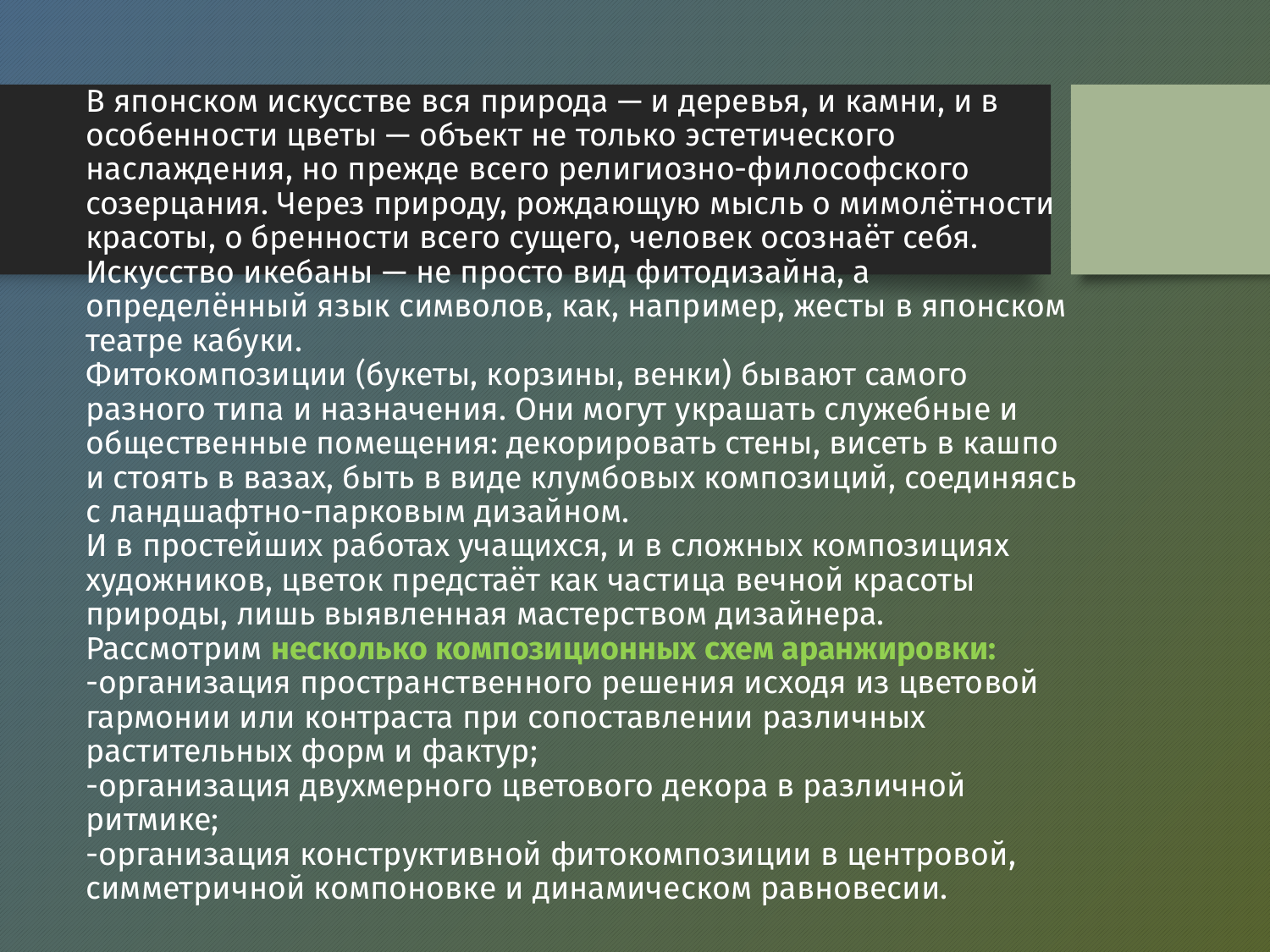

# В японском искусстве вся природа — и деревья, и камни, и в особенности цветы — объект не только эстетического наслаждения, но прежде всего религиозно-философского созерцания. Через природу, рождающую мысль о мимолётности красоты, о бренности всего сущего, человек осознаёт себя. Искусство икебаны — не просто вид фитодизайна, а определённый язык символов, как, например, жесты в японском театре кабуки. Фитокомпозиции (букеты, корзины, венки) бывают самого разного типа и назначения. Они могут украшать служебные и общественные помещения: декорировать стены, висеть в кашпо и стоять в вазах, быть в виде клумбовых композиций, соединяясь с ландшафтно-парковым дизайном. И в простейших работах учащихся, и в сложных композициях художников, цветок предстаёт как частица вечной красоты природы, лишь выявленная мастерством дизайнера. Рассмотрим несколько композиционных схем аранжировки: -организация пространственного решения исходя из цветовой гармонии или контраста при сопоставлении различных растительных форм и фактур; -организация двухмерного цветового декора в различной ритмике; -организация конструктивной фитокомпозиции в центровой, симметричной компоновке и динамическом равновесии.